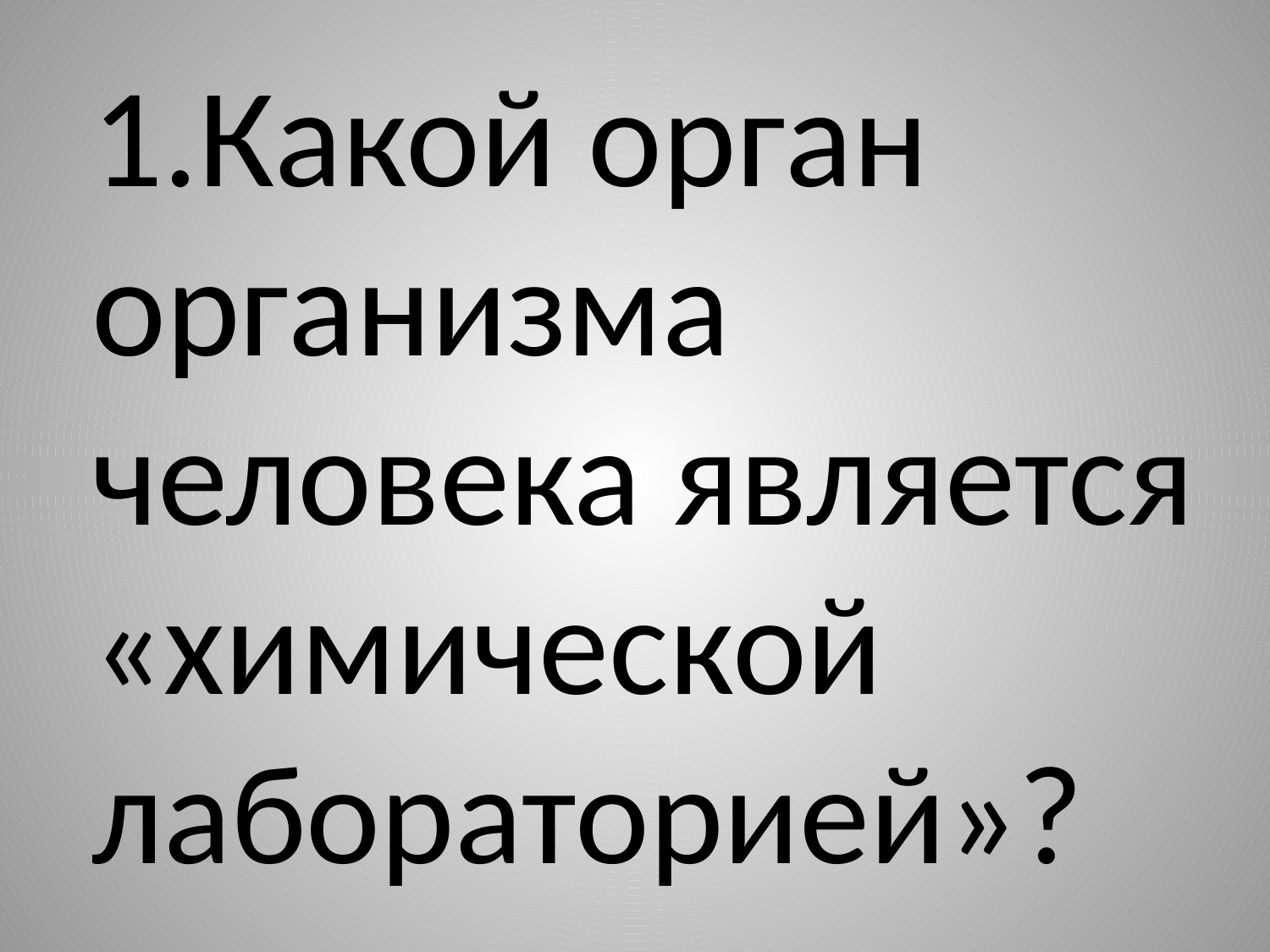

1.Какой орган организма человека является «химической лабораторией»?